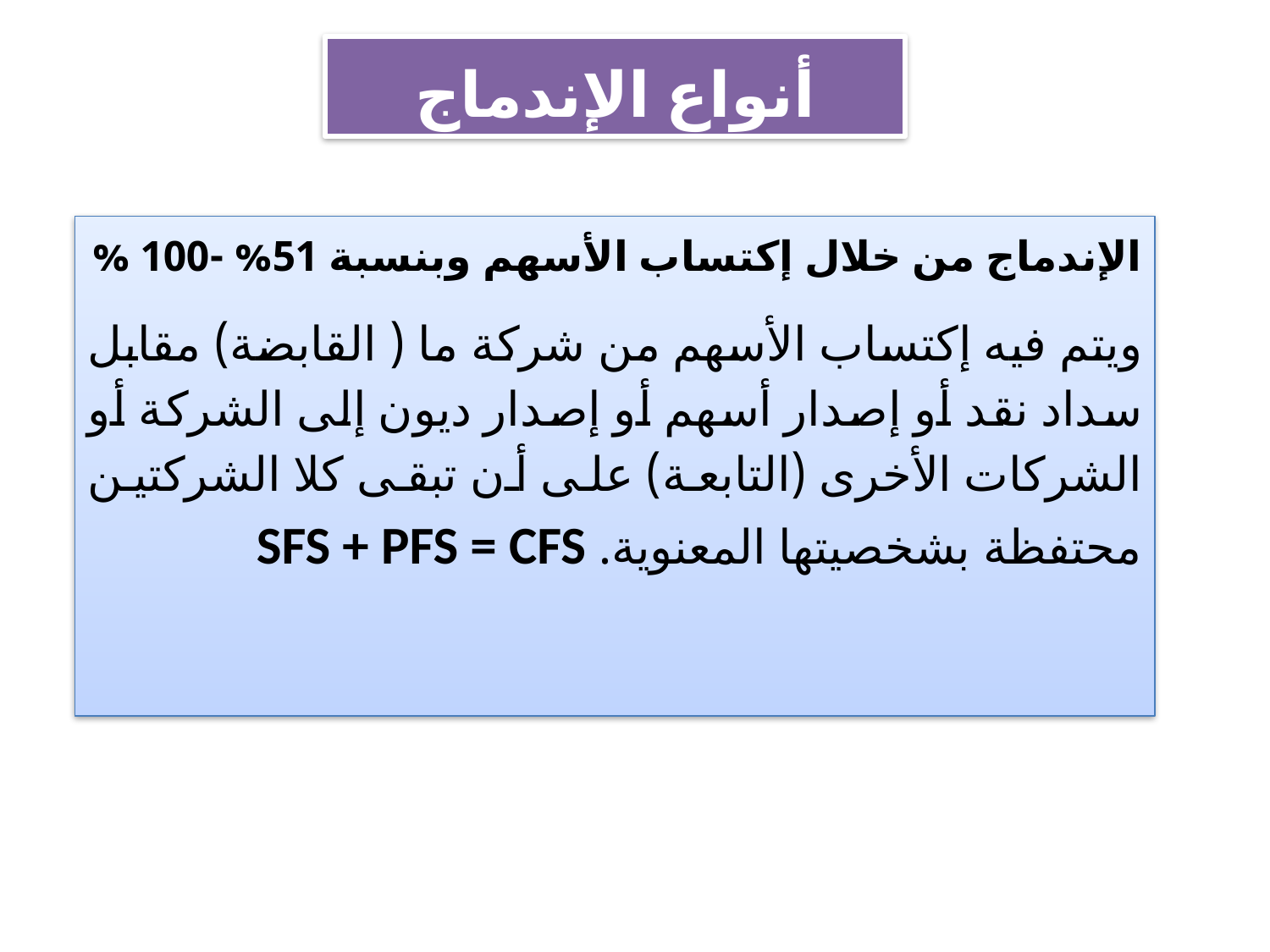

# أنواع الإندماج
الإندماج من خلال إكتساب الأسهم وبنسبة 51% -100 %
ويتم فيه إكتساب الأسهم من شركة ما ( القابضة) مقابل سداد نقد أو إصدار أسهم أو إصدار ديون إلى الشركة أو الشركات الأخرى (التابعة) على أن تبقى كلا الشركتين محتفظة بشخصيتها المعنوية. SFS + PFS = CFS